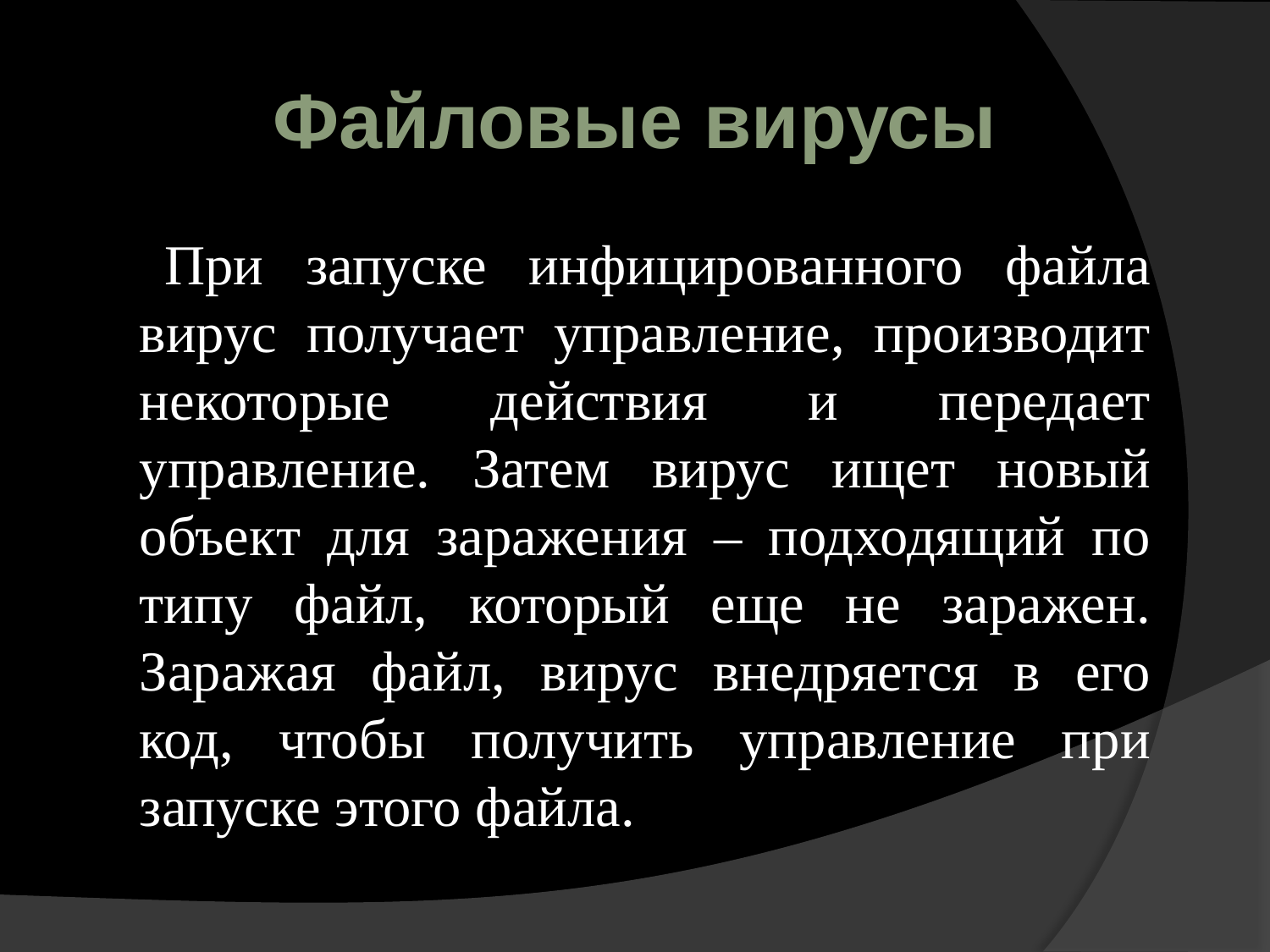

Файловые вирусы
При запуске инфицированного файла вирус получает управление, производит некоторые действия и передает управление. Затем вирус ищет новый объект для заражения – подходящий по типу файл, который еще не заражен. Заражая файл, вирус внедряется в его код, чтобы получить управление при запуске этого файла.